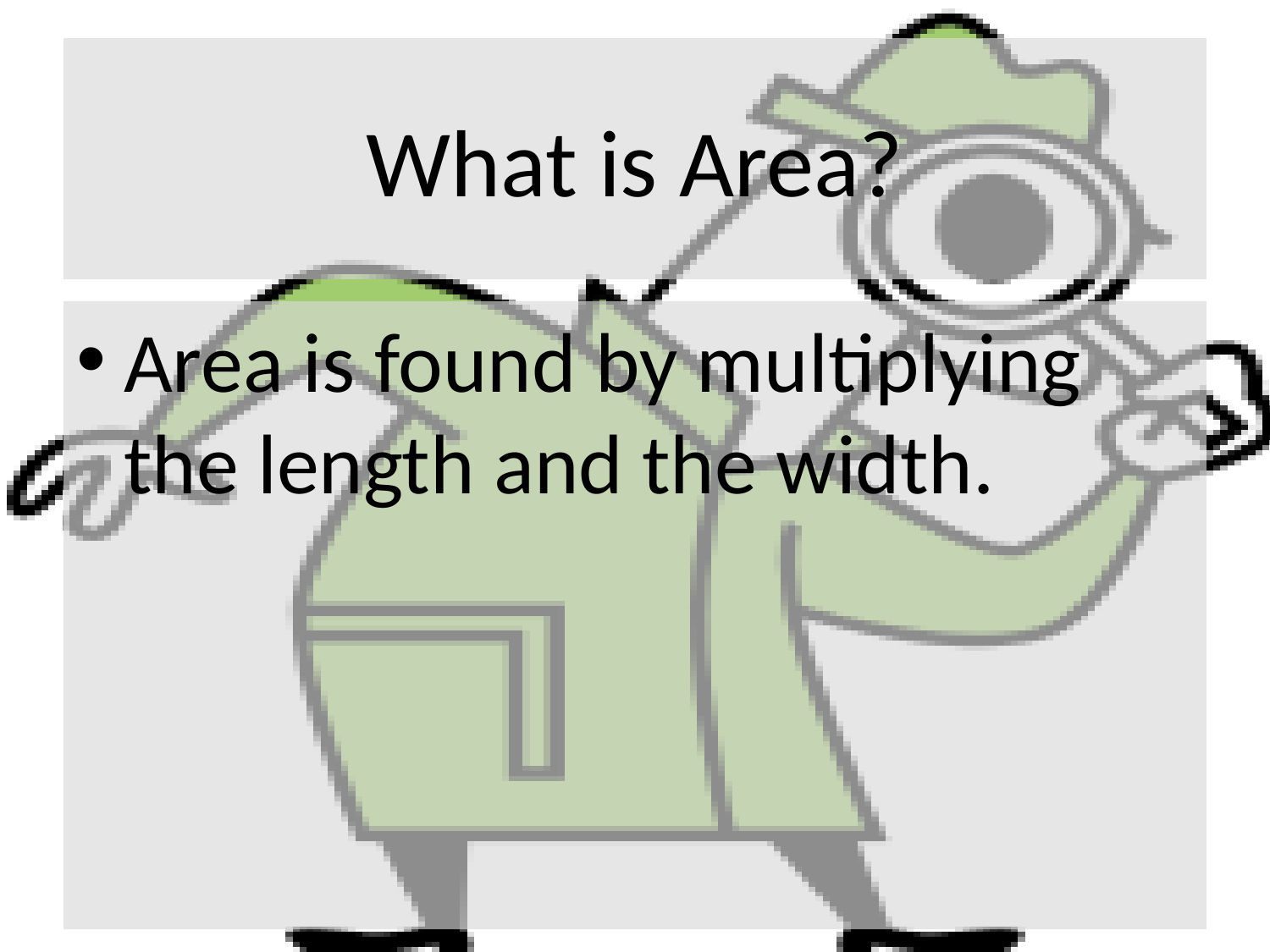

# What is Area?
Area is found by multiplying the length and the width.